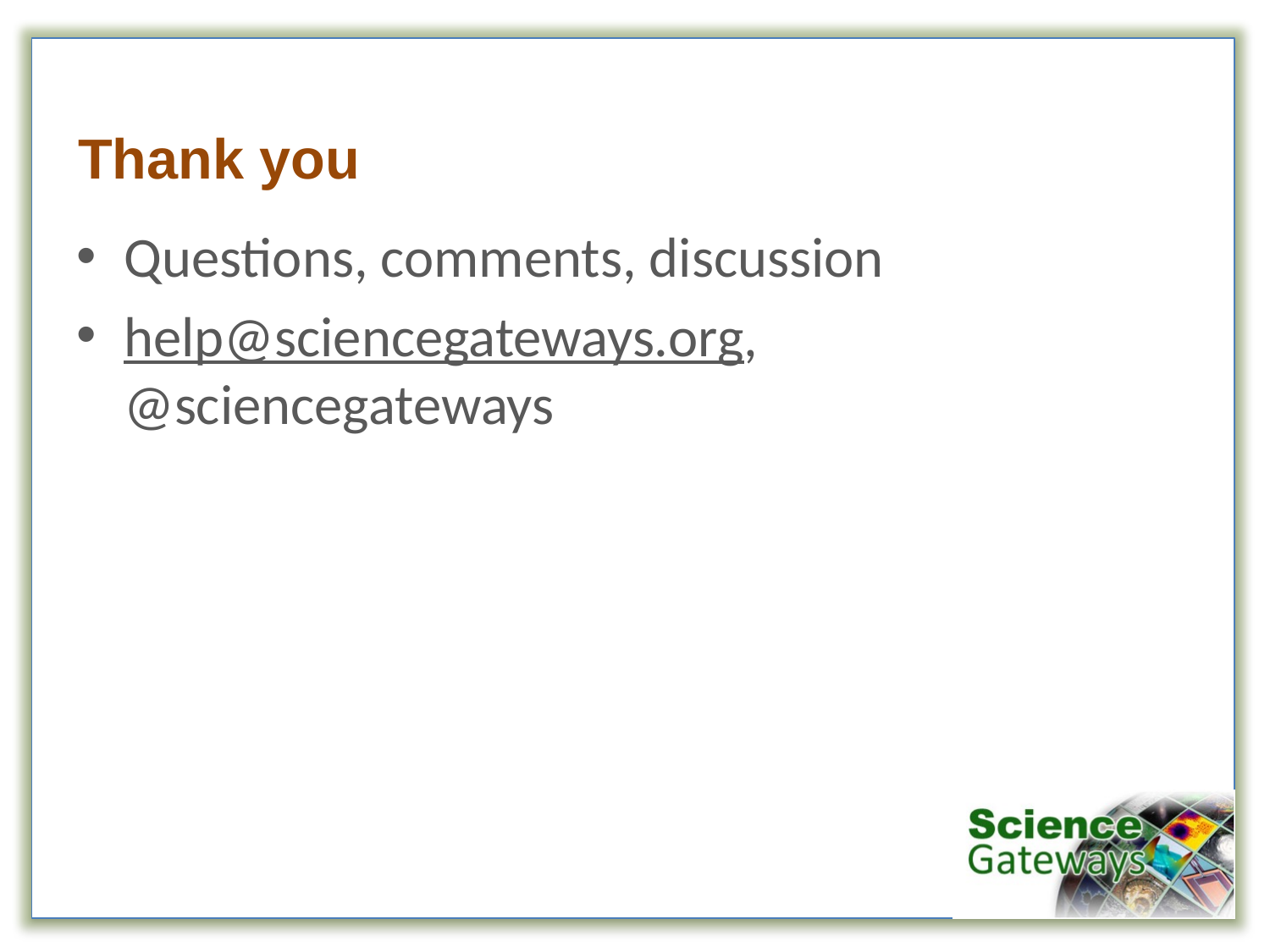

# Thank you
Questions, comments, discussion
help@sciencegateways.org, @sciencegateways